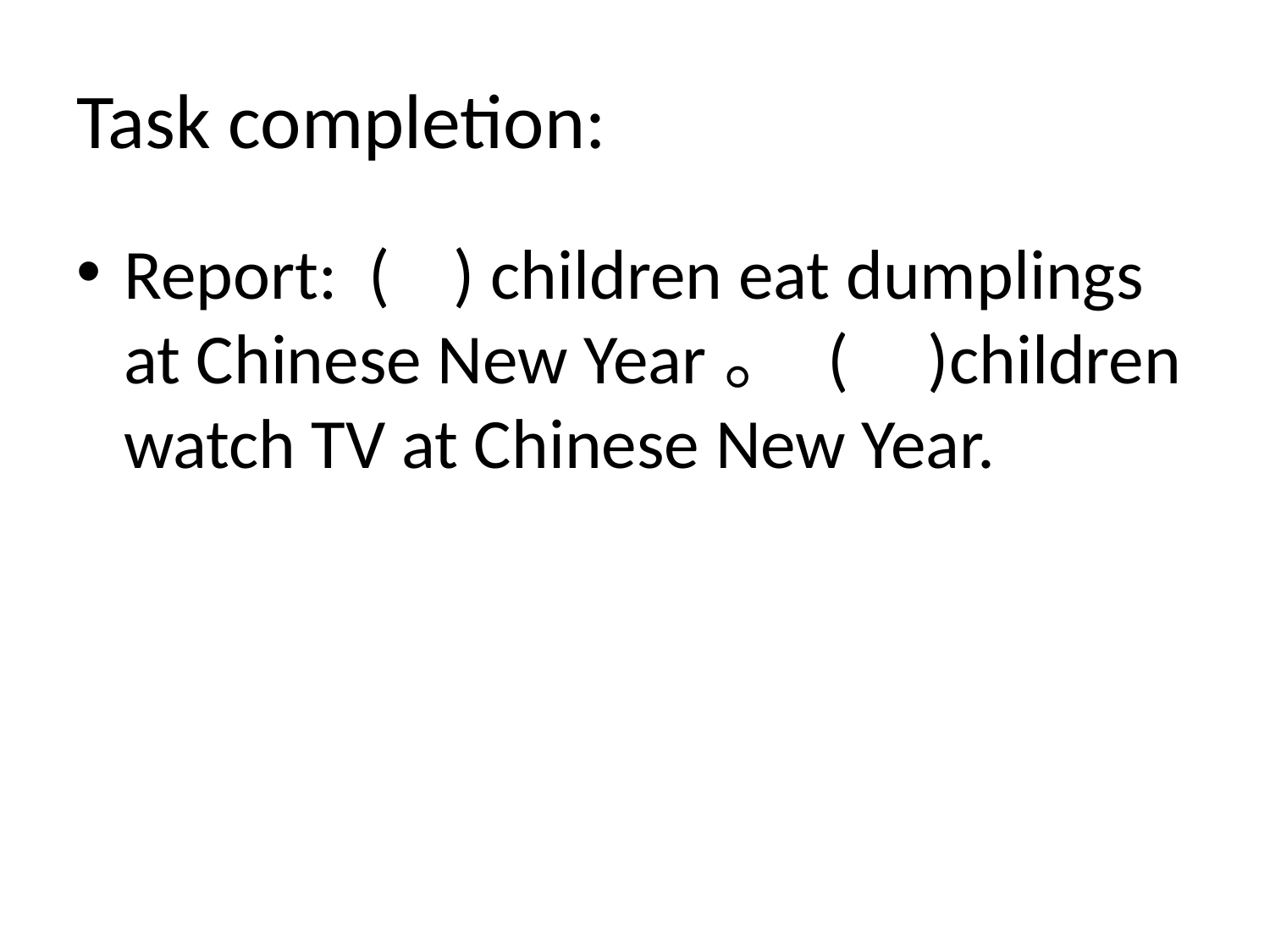

# Task completion:
Report:  (    ) children eat dumplings at Chinese New Year。 (     )children watch TV at Chinese New Year.